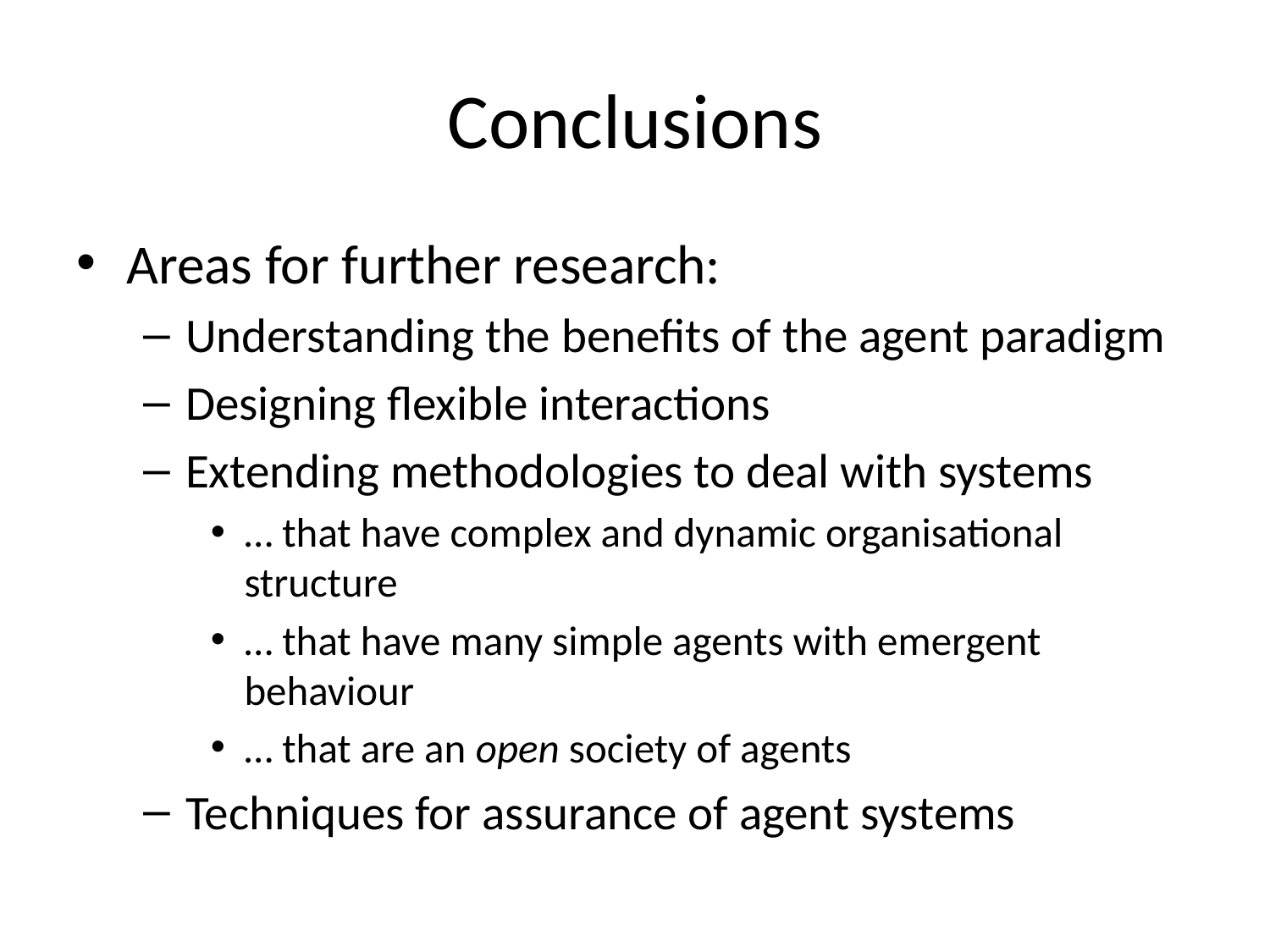

# Conclusions
Areas for further research:
Understanding the benefits of the agent paradigm
Designing flexible interactions
Extending methodologies to deal with systems
… that have complex and dynamic organisational structure
… that have many simple agents with emergent behaviour
… that are an open society of agents
Techniques for assurance of agent systems